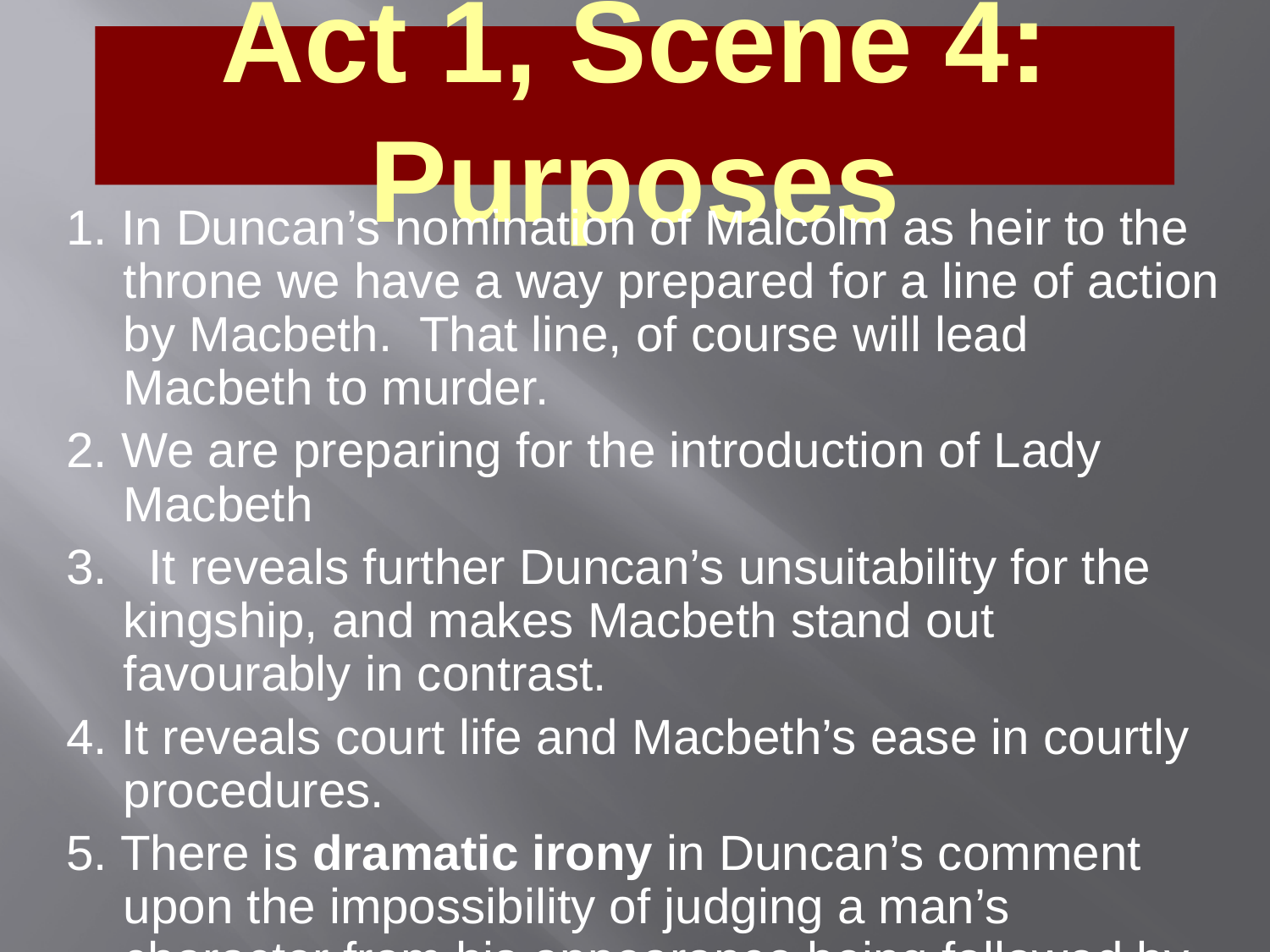

# Act 1, Scene 4: Purposes
1. In Duncan’s nomination of Malcolm as heir to the throne we have a way prepared for a line of action by Macbeth.  That line, of course will lead Macbeth to murder.
2. We are preparing for the introduction of Lady Macbeth
3.   It reveals further Duncan’s unsuitability for the kingship, and makes Macbeth stand out favourably in contrast.
4. It reveals court life and Macbeth’s ease in courtly procedures.
5. There is dramatic irony in Duncan’s comment upon the impossibility of judging a man’s character from his appearance being followed by the immediate arrival of Macbeth